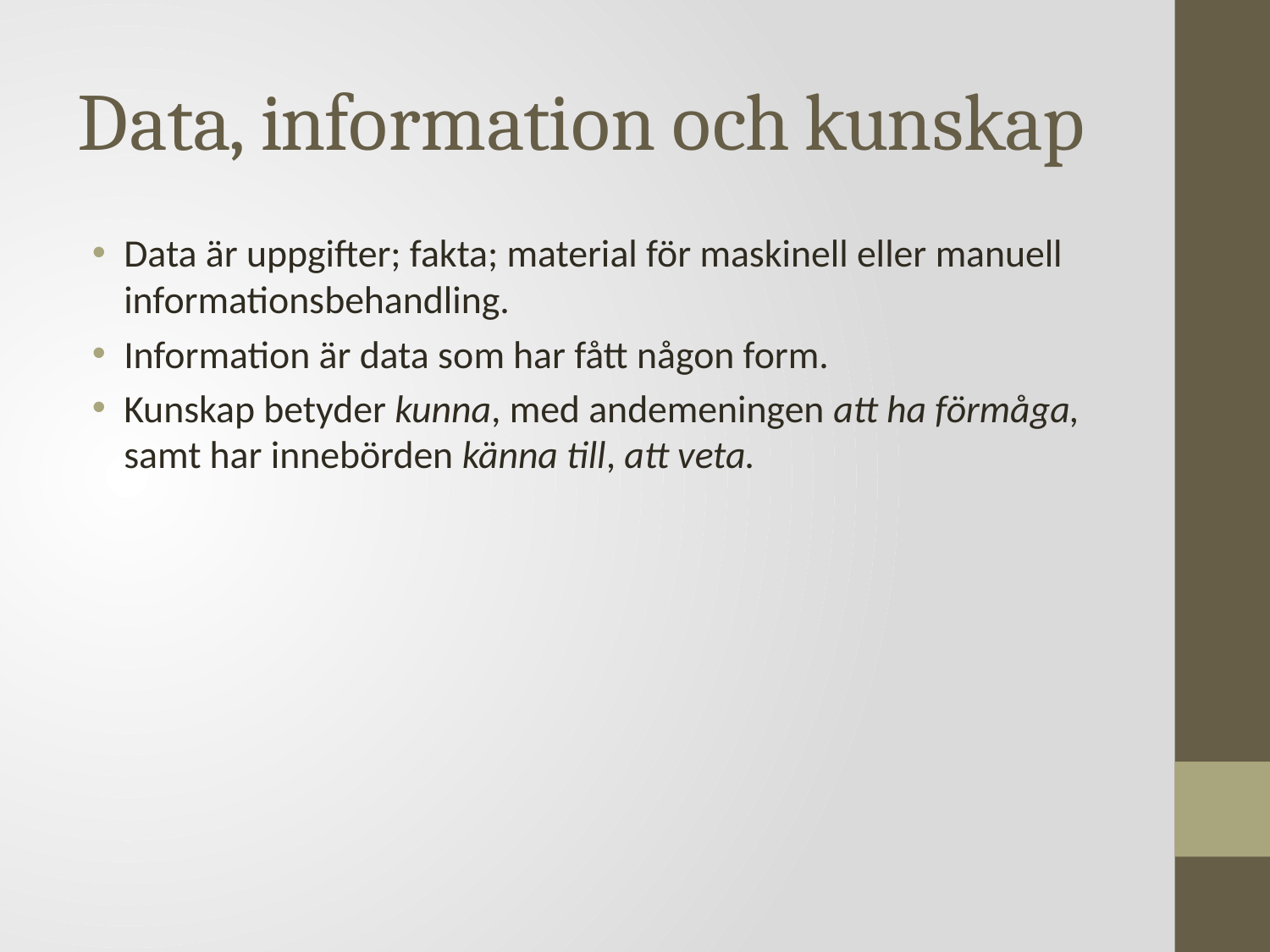

# Data, information och kunskap
Data är uppgifter; fakta; material för maskinell eller manuell informationsbehandling.
Information är data som har fått någon form.
Kunskap betyder kunna, med andemeningen att ha förmåga, samt har innebörden känna till, att veta.